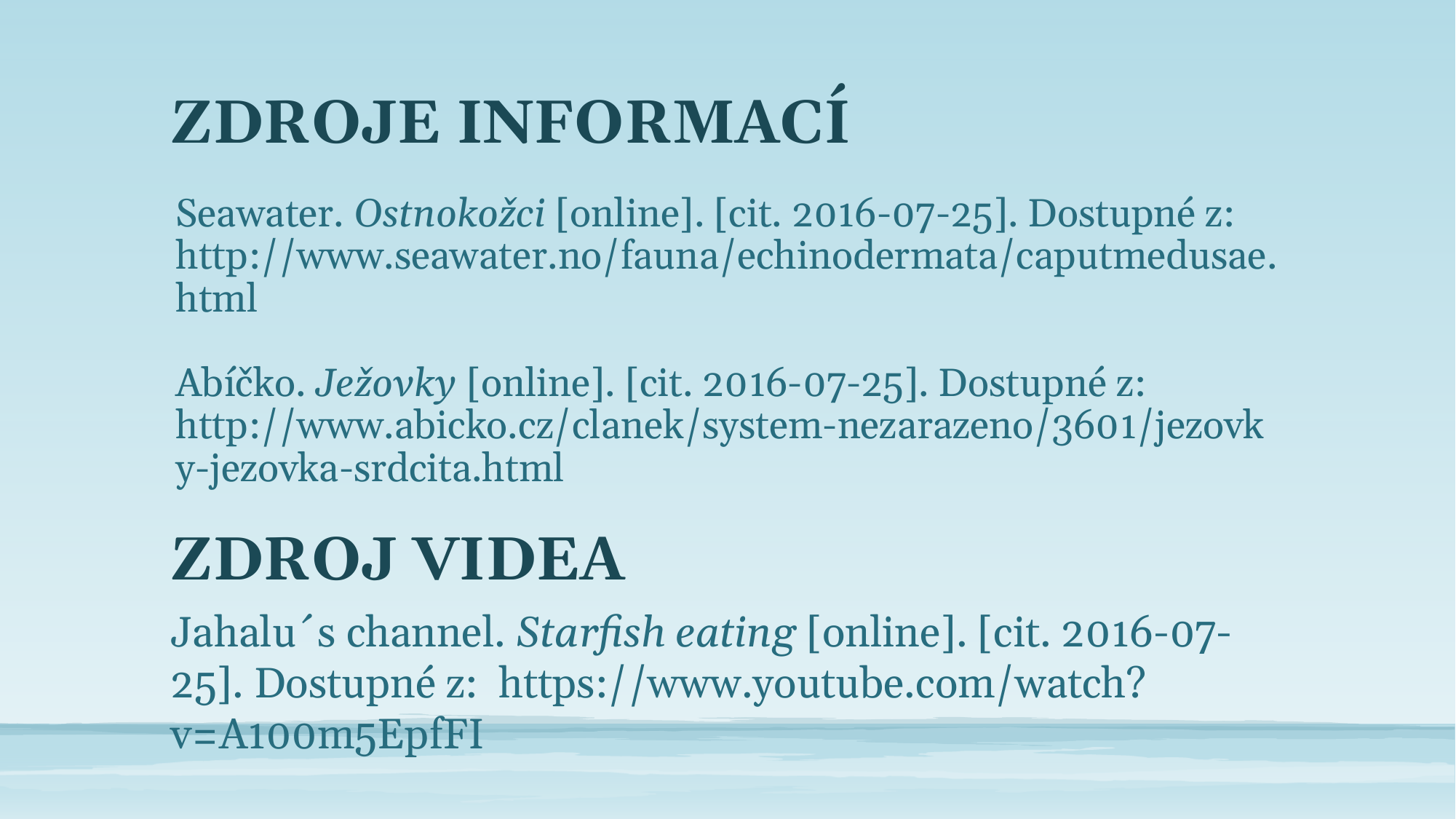

# ZDROJE INFORMACÍ
Seawater. Ostnokožci [online]. [cit. 2016-07-25]. Dostupné z: http://www.seawater.no/fauna/echinodermata/caputmedusae.html
Abíčko. Ježovky [online]. [cit. 2016-07-25]. Dostupné z: http://www.abicko.cz/clanek/system-nezarazeno/3601/jezovky-jezovka-srdcita.html

ZDROJ VIDEA
Jahalu´s channel. Starfish eating [online]. [cit. 2016-07-25]. Dostupné z:  https://www.youtube.com/watch?v=A100m5EpfFI